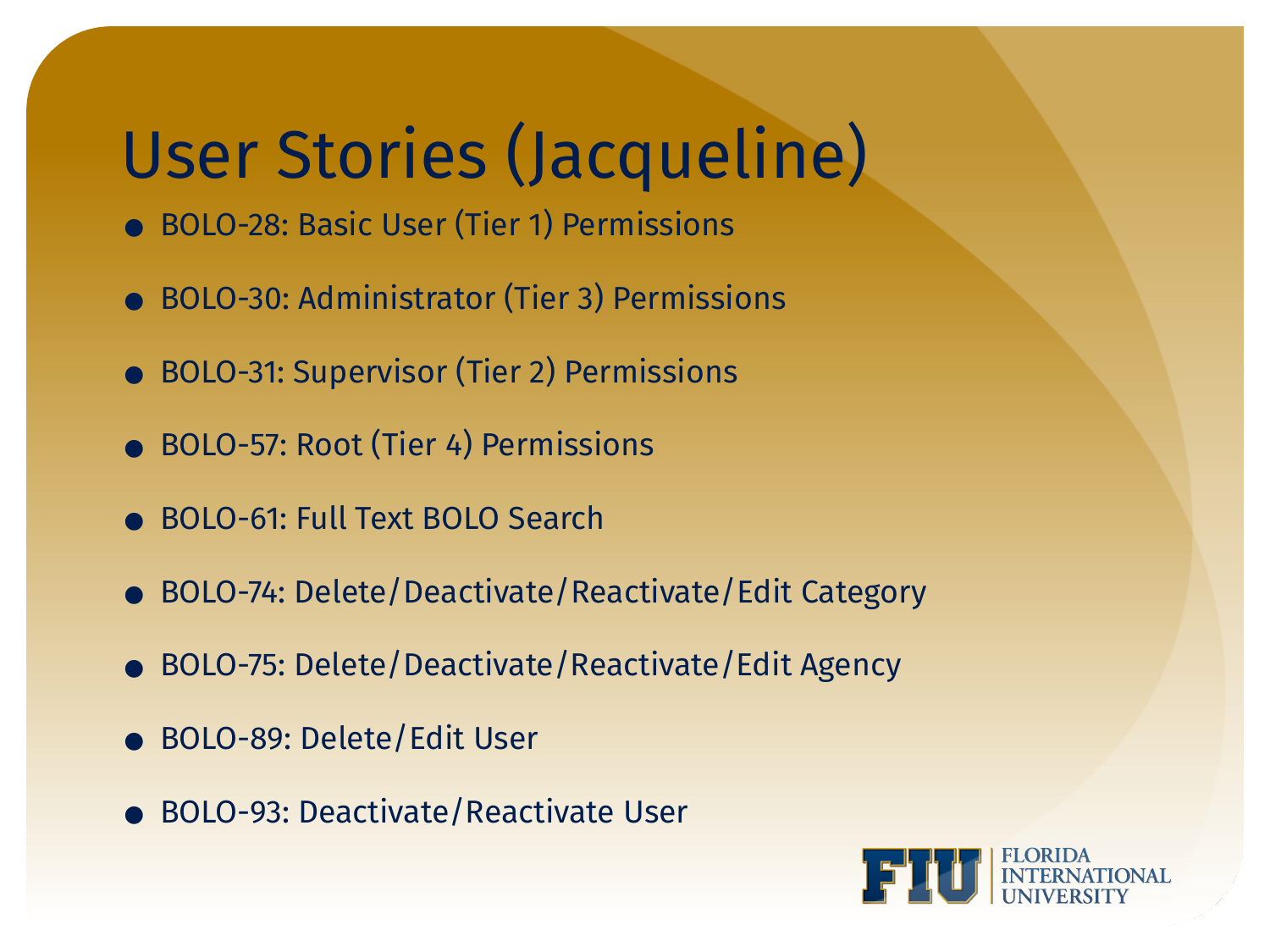

# User Stories (Jacqueline)
BOLO-28: Basic User (Tier 1) Permissions
BOLO-30: Administrator (Tier 3) Permissions
BOLO-31: Supervisor (Tier 2) Permissions
BOLO-57: Root (Tier 4) Permissions
BOLO-61: Full Text BOLO Search
BOLO-74: Delete/Deactivate/Reactivate/Edit Category
BOLO-75: Delete/Deactivate/Reactivate/Edit Agency
BOLO-89: Delete/Edit User
BOLO-93: Deactivate/Reactivate User